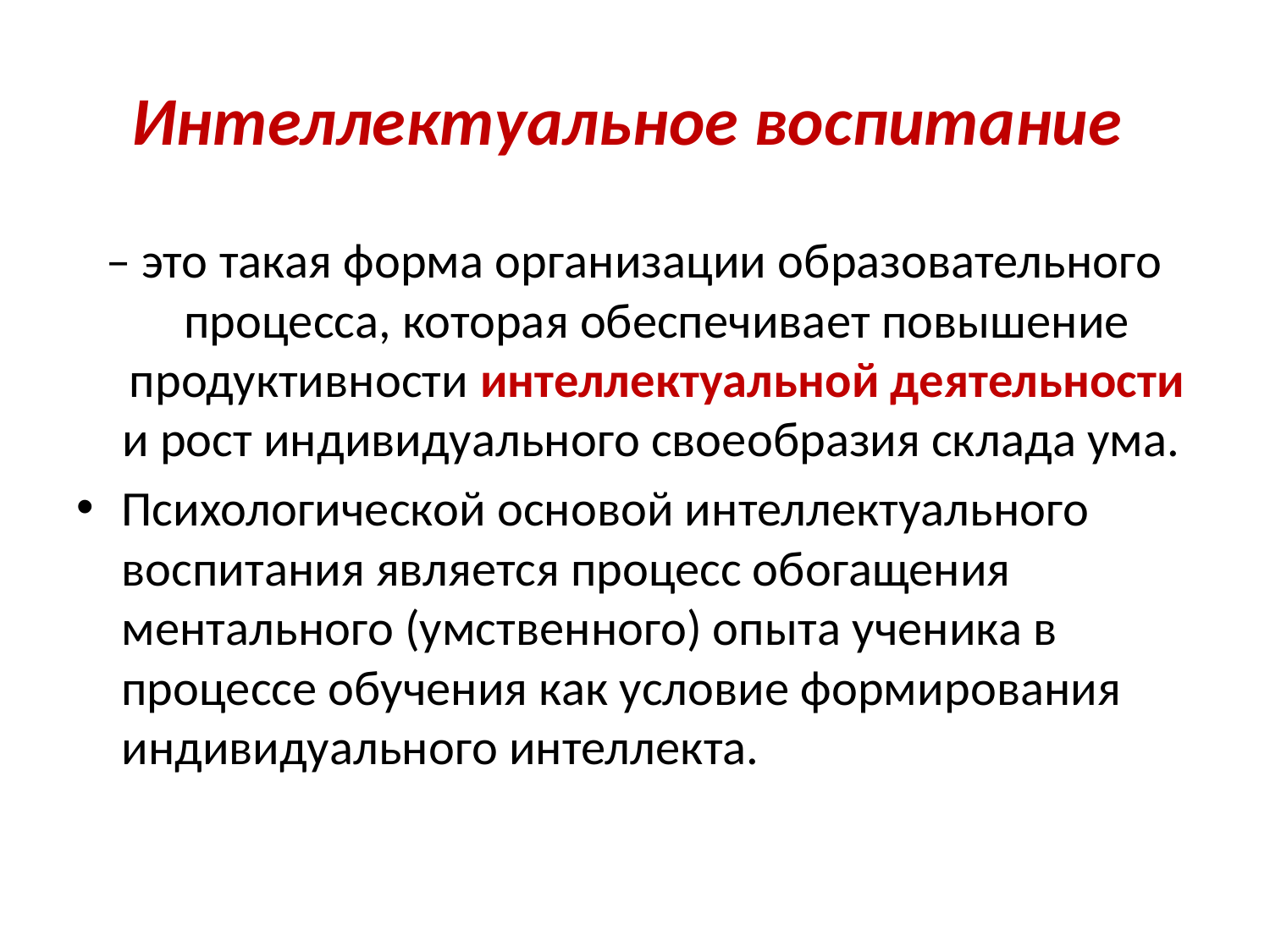

# Интеллектуальное воспитание
– это такая форма организации образовательного процесса, которая обеспечивает повышение продуктивности интеллектуальной деятельности и рост индивидуального своеобразия склада ума.
Психологической основой интеллектуального воспитания является процесс обогащения ментального (умственного) опыта ученика в процессе обучения как условие формирования индивидуального интеллекта.